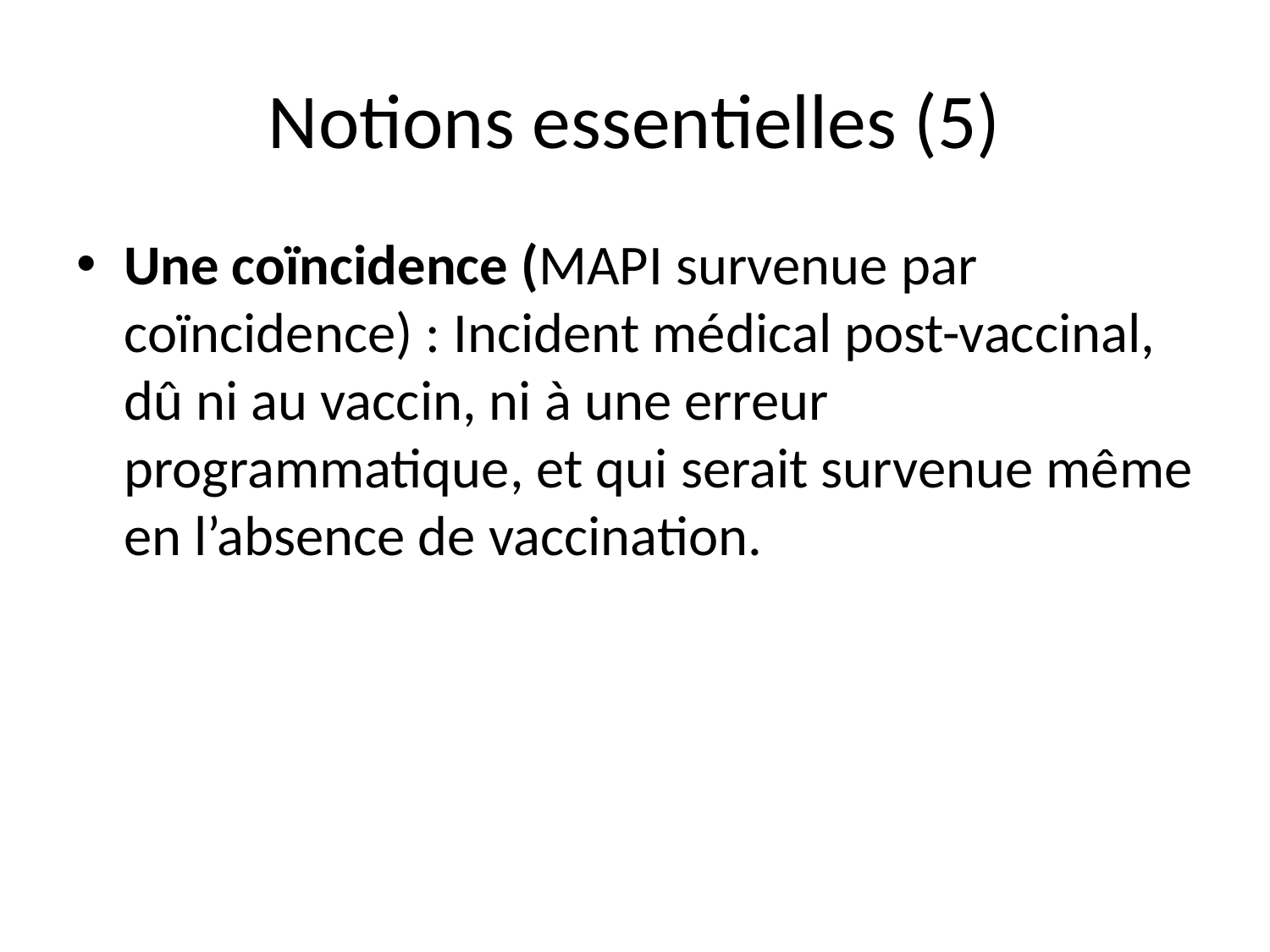

# Notions essentielles (5)
Une coïncidence (MAPI survenue par coïncidence) : Incident médical post-vaccinal, dû ni au vaccin, ni à une erreur programmatique, et qui serait survenue même en l’absence de vaccination.